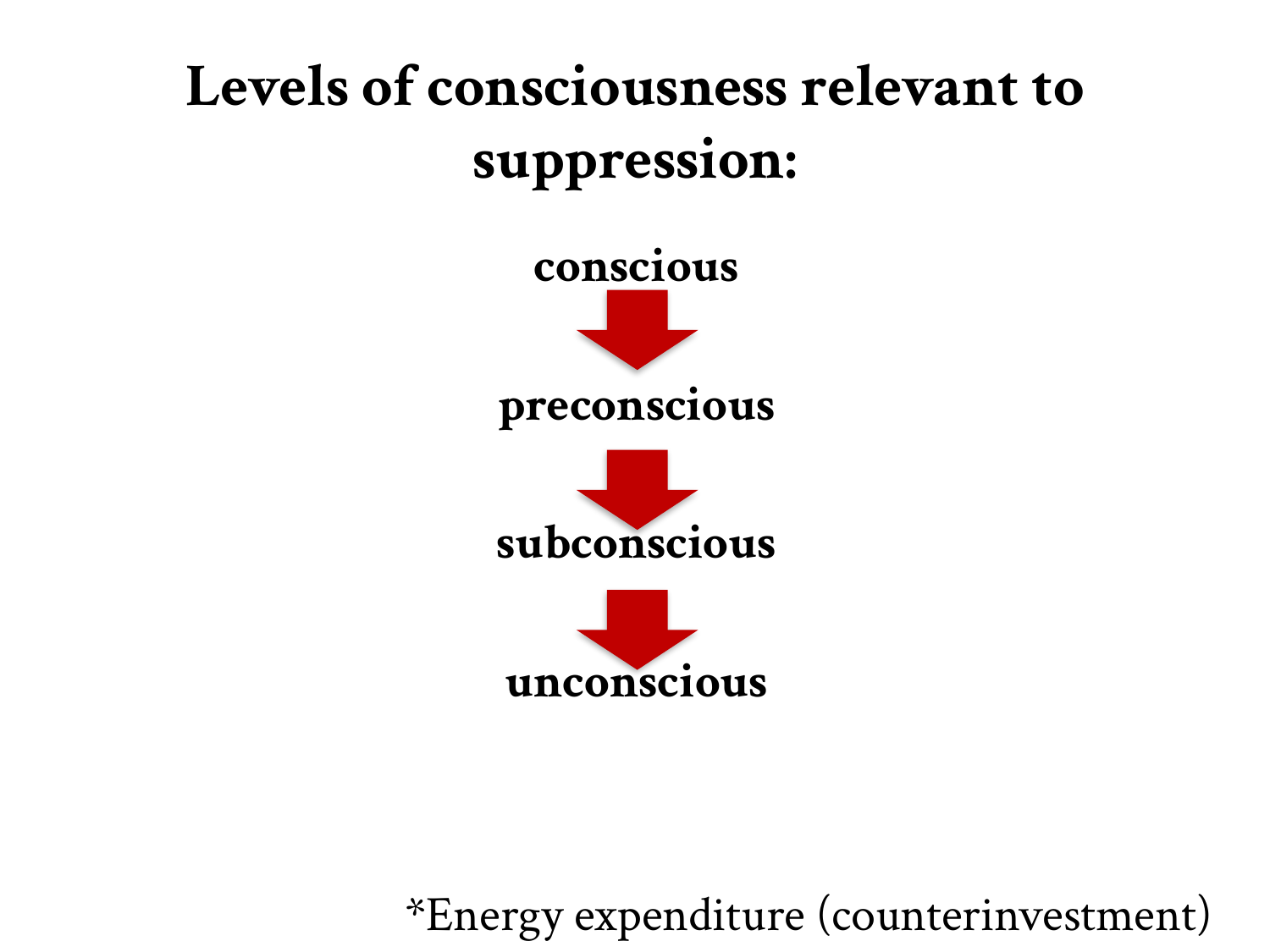

# Levels of consciousness relevant to suppression:
conscious

preconscious

subconscious

unconscious

*Energy expenditure (counterinvestment)